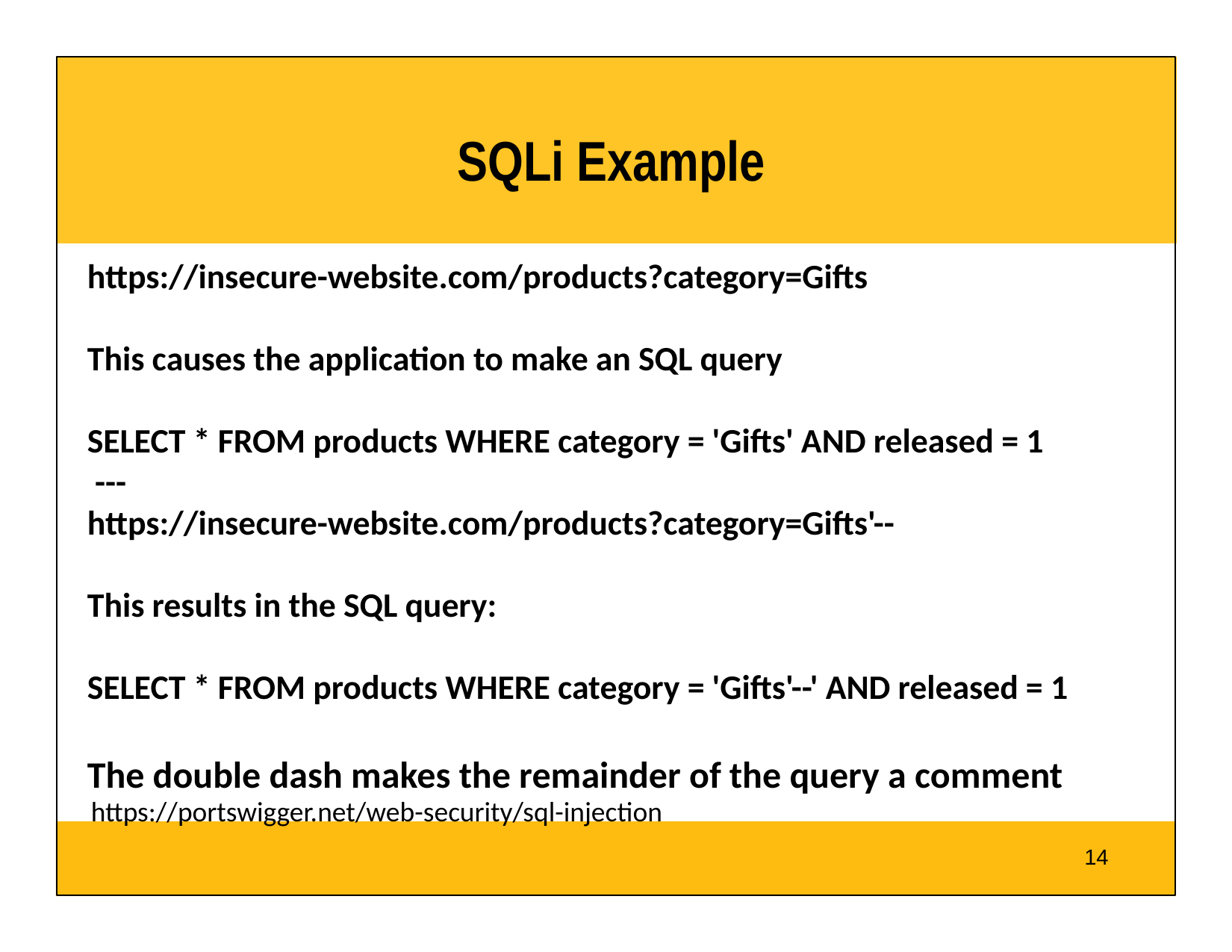

# SQLi Example
https://insecure-website.com/products?category=Gifts

This causes the application to make an SQL query

SELECT * FROM products WHERE category = 'Gifts' AND released = 1
 ---
https://insecure-website.com/products?category=Gifts'--

This results in the SQL query:

SELECT * FROM products WHERE category = 'Gifts'--' AND released = 1

The double dash makes the remainder of the query a comment
https://portswigger.net/web-security/sql-injection
14